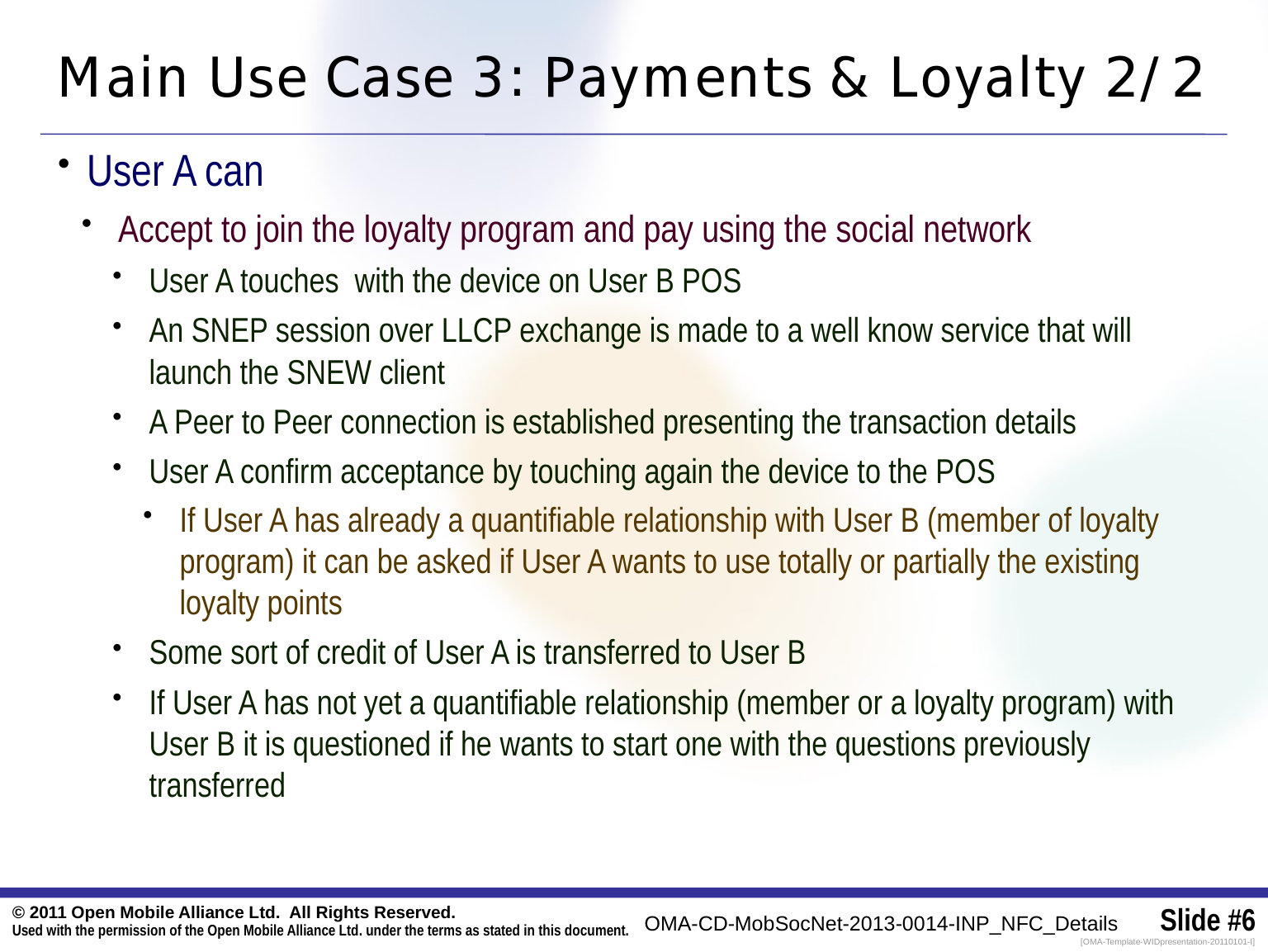

# Main Use Case 3: Payments & Loyalty 2/2
User A can
Accept to join the loyalty program and pay using the social network
User A touches  with the device on User B POS
An SNEP session over LLCP exchange is made to a well know service that will launch the SNEW client
A Peer to Peer connection is established presenting the transaction details
User A confirm acceptance by touching again the device to the POS
If User A has already a quantifiable relationship with User B (member of loyalty program) it can be asked if User A wants to use totally or partially the existing loyalty points
Some sort of credit of User A is transferred to User B
If User A has not yet a quantifiable relationship (member or a loyalty program) with User B it is questioned if he wants to start one with the questions previously transferred